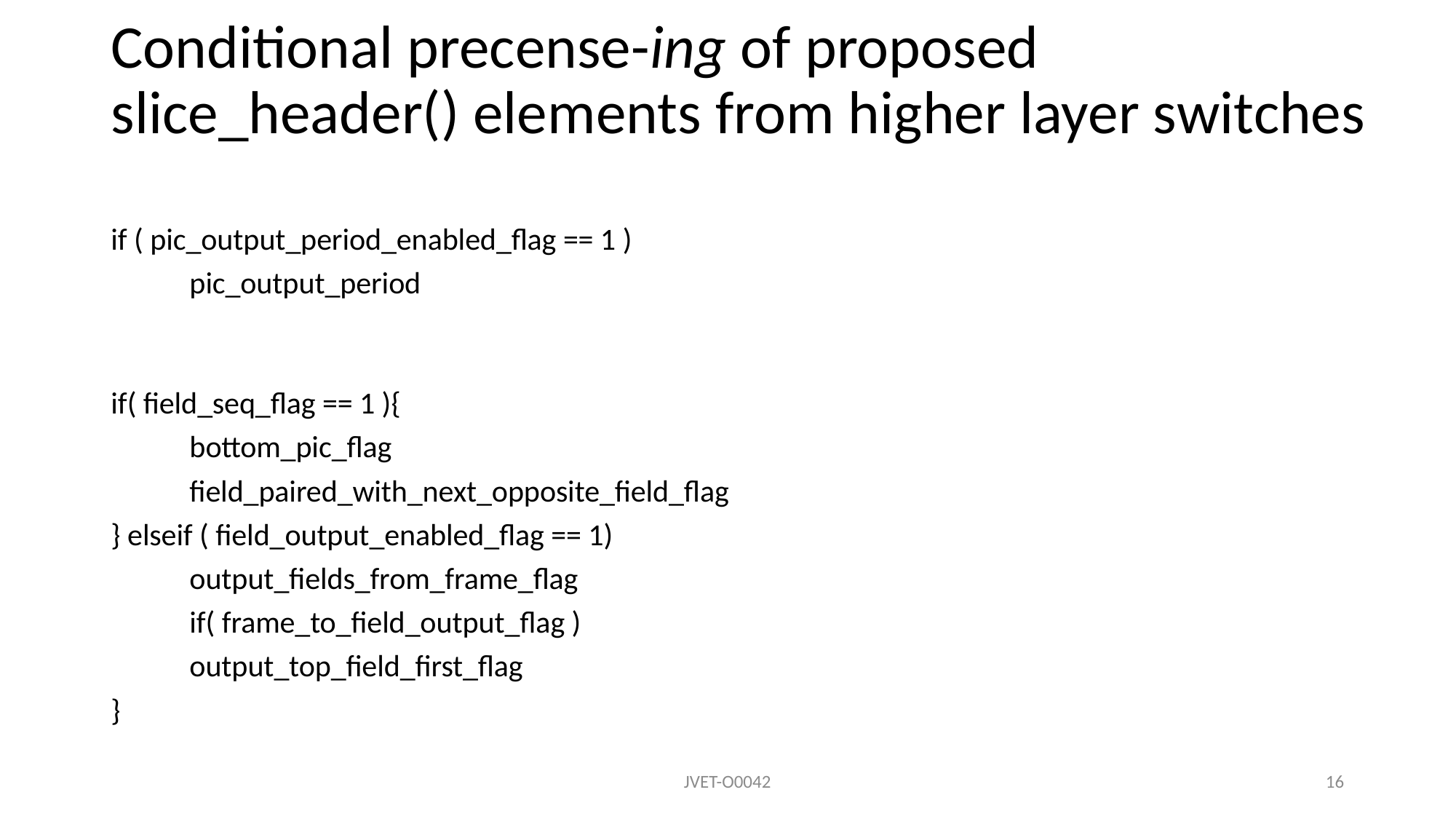

# Conditional precense-ing of proposed slice_header() elements from higher layer switches
if ( pic_output_period_enabled_flag == 1 )
	pic_output_period

if( field_seq_flag == 1 ){
	bottom_pic_flag
  	field_paired_with_next_opposite_field_flag
} elseif ( field_output_enabled_flag == 1)
	output_fields_from_frame_flag
	if( frame_to_field_output_flag )
		output_top_field_first_flag
}

JVET-O0042
16